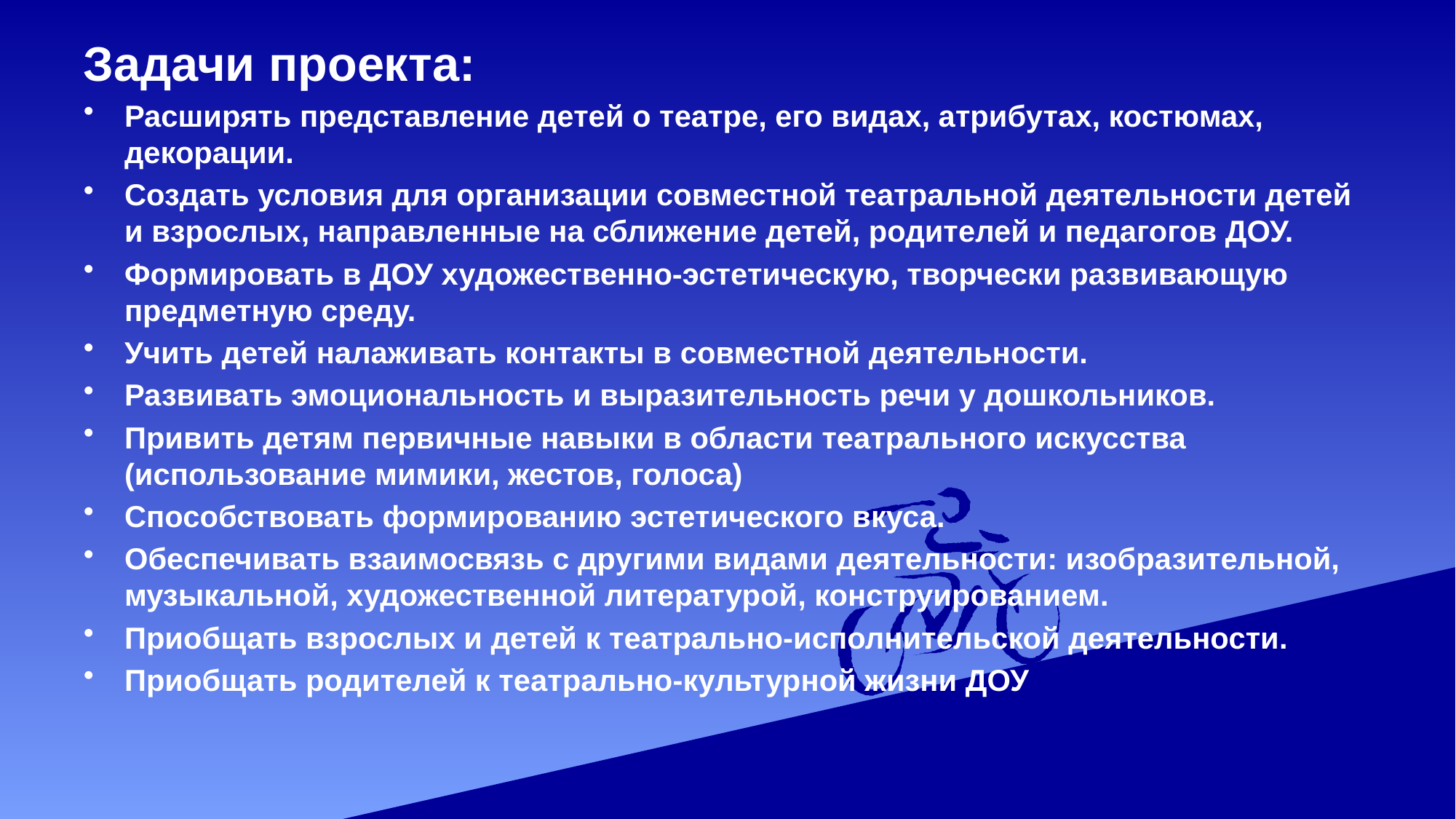

Задачи проекта:
Расширять представление детей о театре, его видах, атрибутах, костюмах, декорации.
Создать условия для организации совместной театральной деятельности детей и взрослых, направленные на сближение детей, родителей и педагогов ДОУ.
Формировать в ДОУ художественно-эстетическую, творчески развивающую предметную среду.
Учить детей налаживать контакты в совместной деятельности.
Развивать эмоциональность и выразительность речи у дошкольников.
Привить детям первичные навыки в области театрального искусства (использование мимики, жестов, голоса)
Способствовать формированию эстетического вкуса.
Обеспечивать взаимосвязь с другими видами деятельности: изобразительной, музыкальной, художественной литературой, конструированием.
Приобщать взрослых и детей к театрально-исполнительской деятельности.
Приобщать родителей к театрально-культурной жизни ДОУ